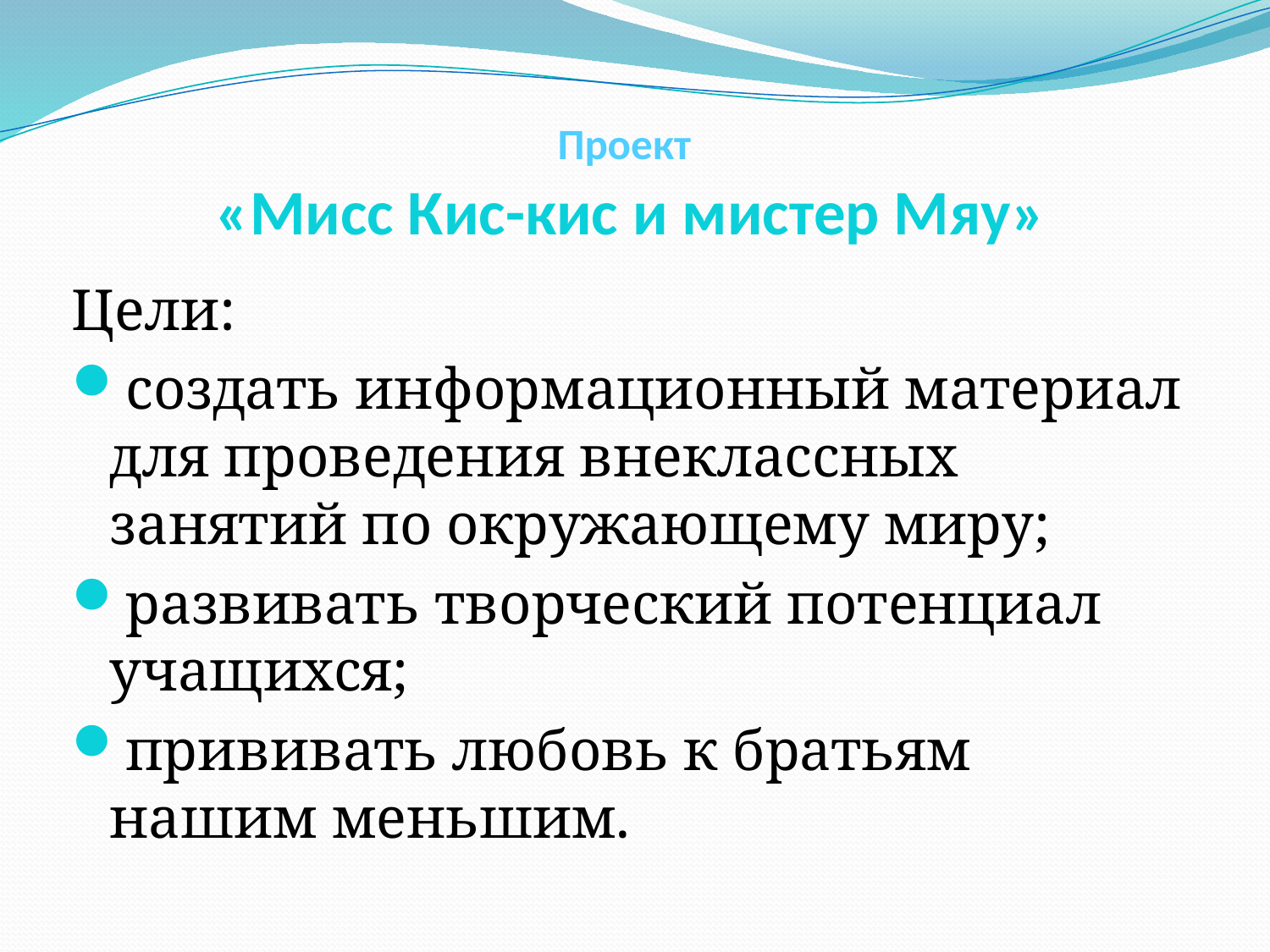

# Проект «Мисс Кис-кис и мистер Мяу»
Цели:
создать информационный материал для проведения внеклассных занятий по окружающему миру;
развивать творческий потенциал учащихся;
прививать любовь к братьям нашим меньшим.